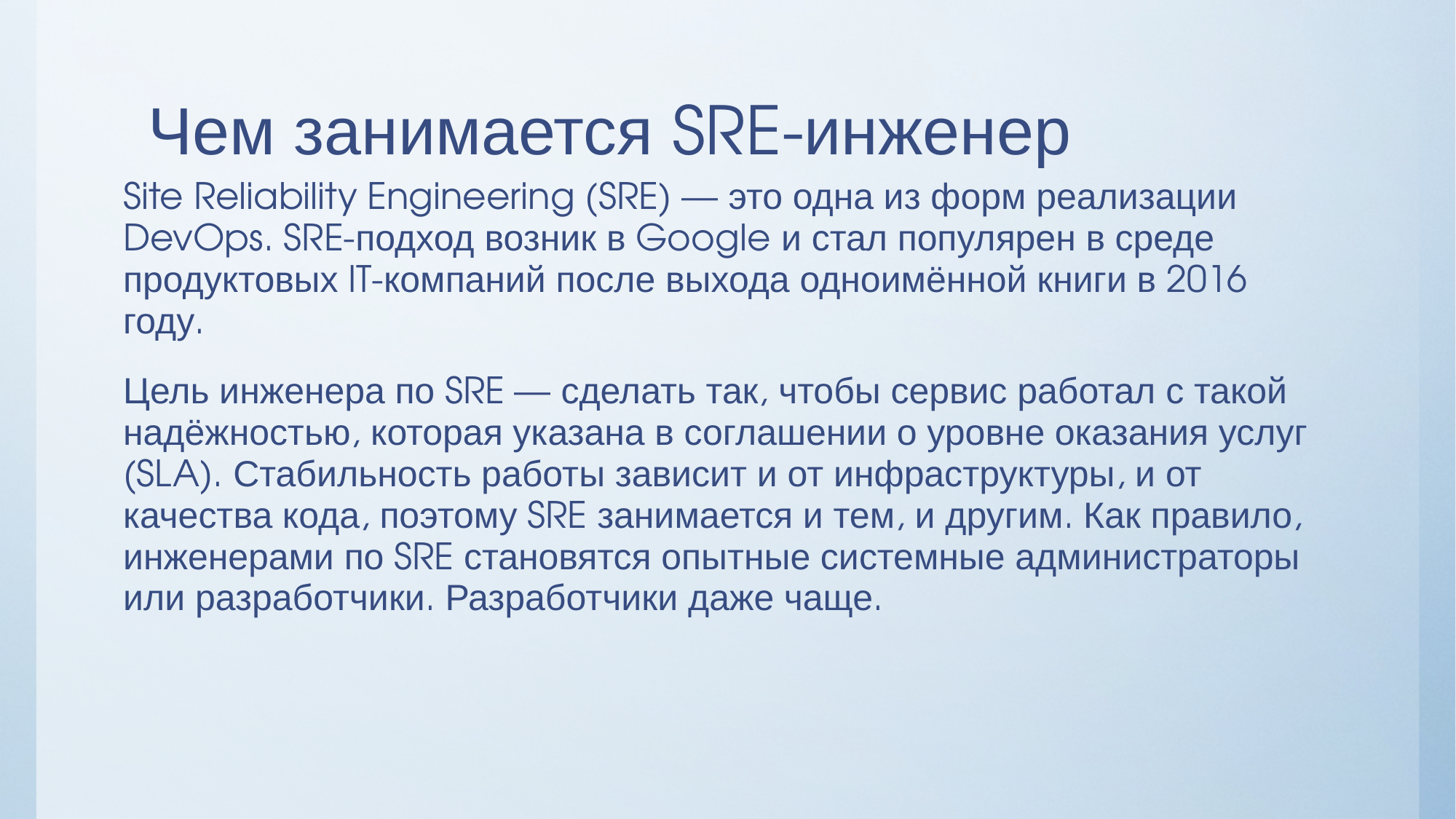

# Чем занимается SRE-инженер
Site Reliability Engineering (SRE) — это одна из форм реализации DevOps. SRE-подход возник в Google и стал популярен в среде продуктовых IT-компаний после выхода одноимённой книги в 2016 году.
Цель инженера по SRE — сделать так, чтобы сервис работал с такой надёжностью, которая указана в соглашении о уровне оказания услуг (SLA). Стабильность работы зависит и от инфраструктуры, и от качества кода, поэтому SRE занимается и тем, и другим. Как правило, инженерами по SRE становятся опытные системные администраторы или разработчики. Разработчики даже чаще.